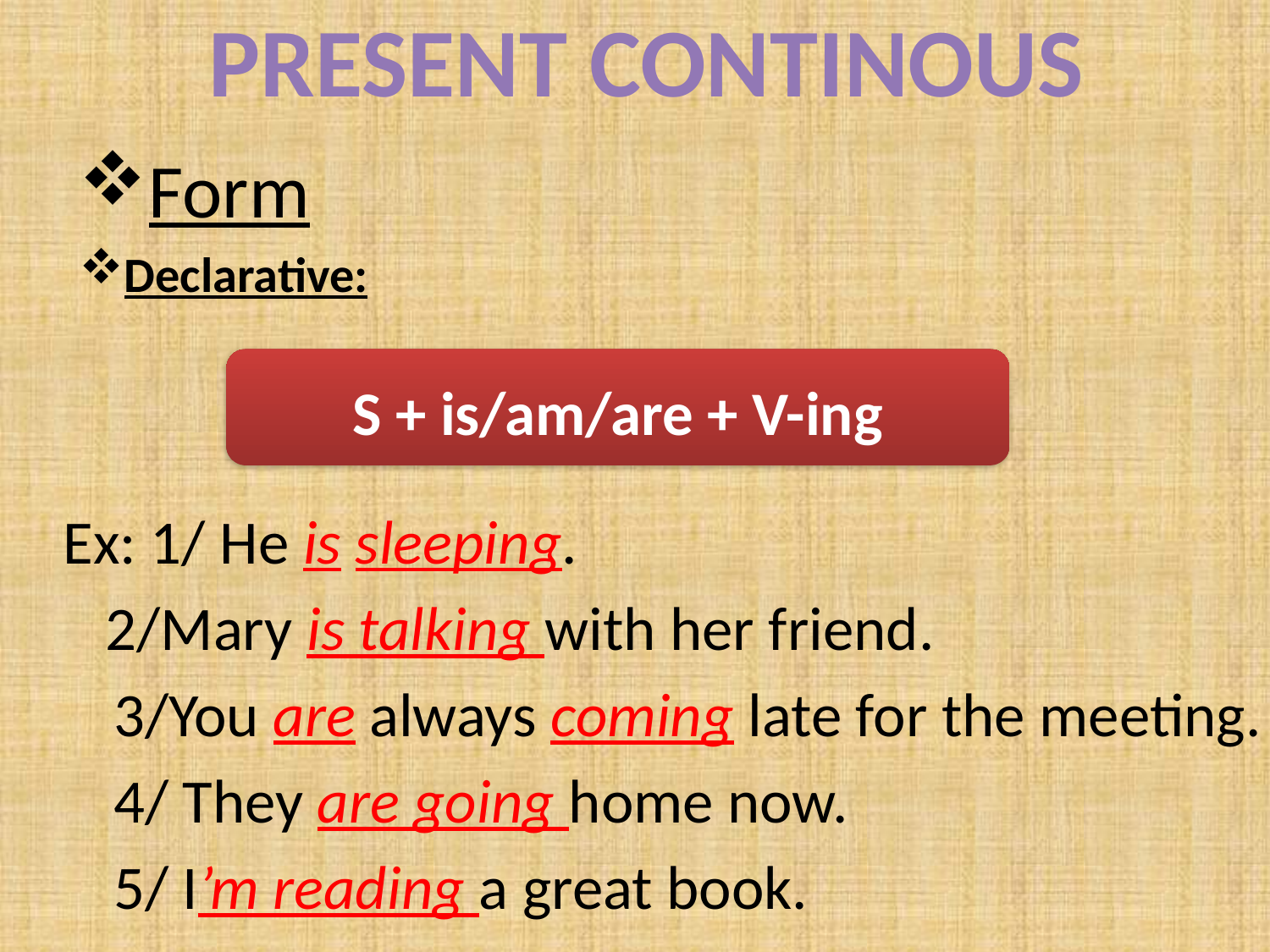

# PRESENT CONTINOUS

Form
Declarative:

	Ex: 1/ He is sleeping.
	   2/Mary is talking with her friend.
       3/You are always coming late for the meeting.
       4/ They are going home now.
       5/ I’m reading a great book.

S + is/am/are + V-ing